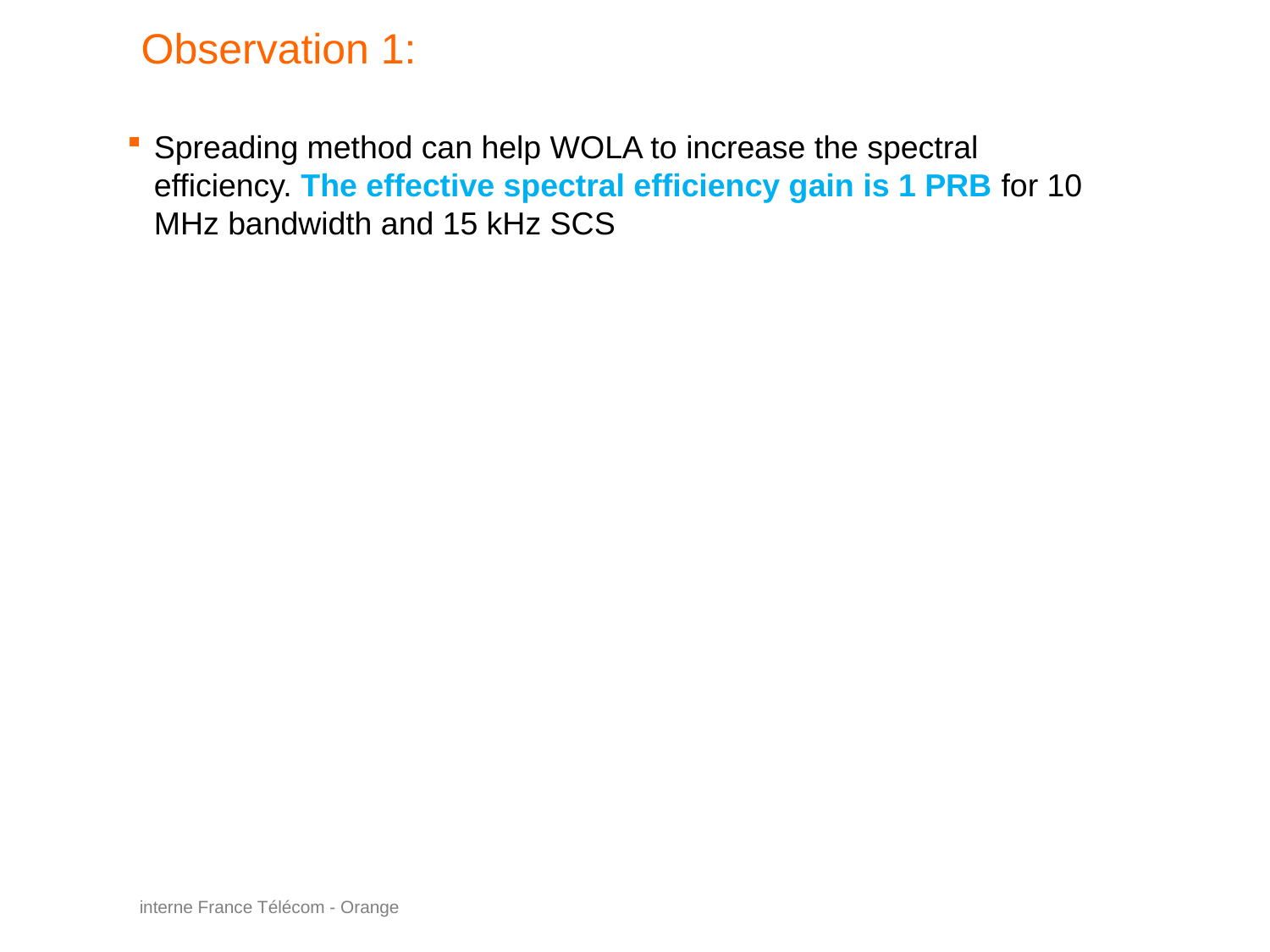

# Observation 1:
Spreading method can help WOLA to increase the spectral efficiency. The effective spectral efficiency gain is 1 PRB for 10 MHz bandwidth and 15 kHz SCS